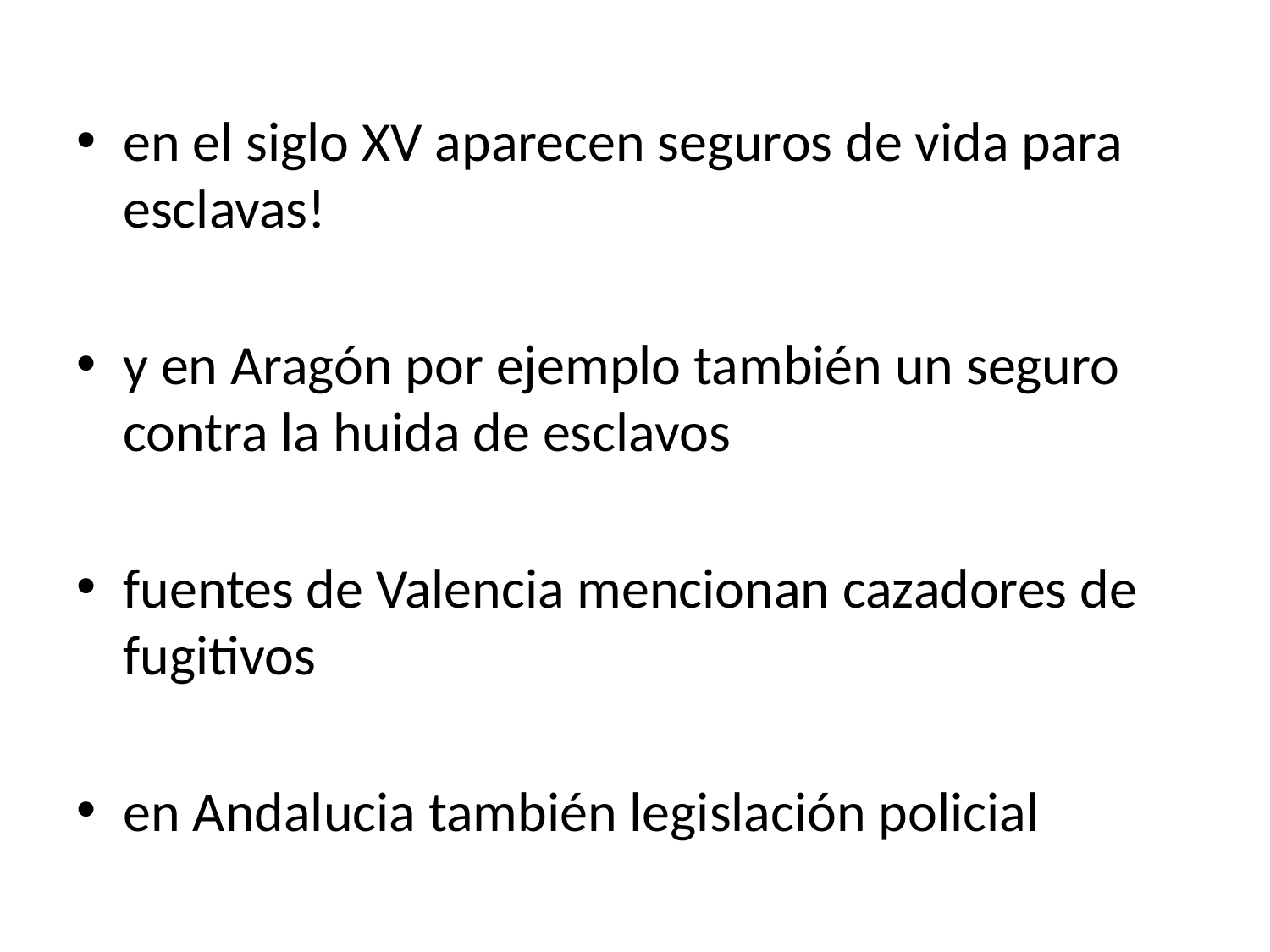

en el siglo XV aparecen seguros de vida para esclavas!

y en Aragón por ejemplo también un seguro contra la huida de esclavos

fuentes de Valencia mencionan cazadores de fugitivos

en Andalucia también legislación policial